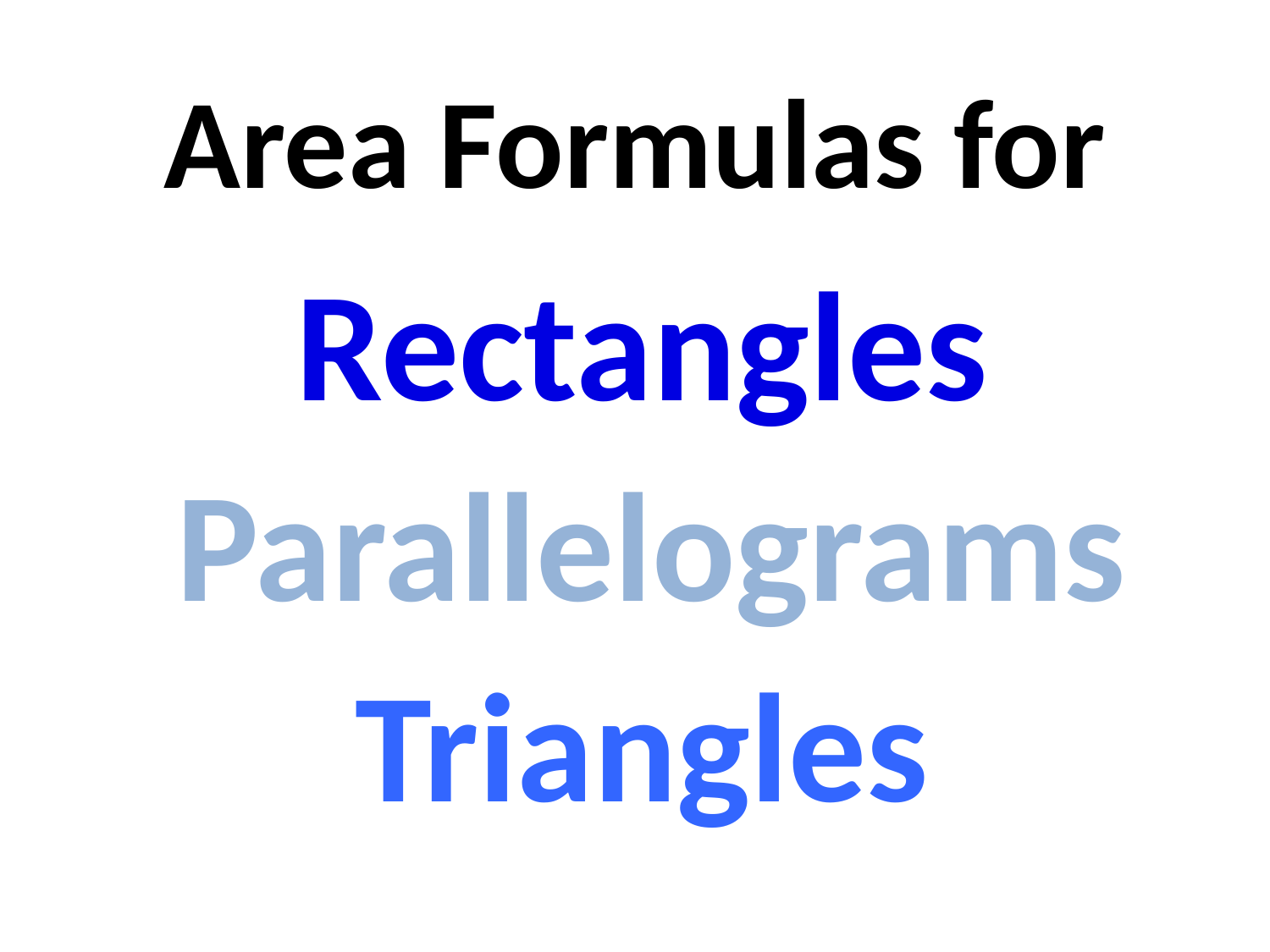

# Area Formulas for
Rectangles
Parallelograms

Triangles